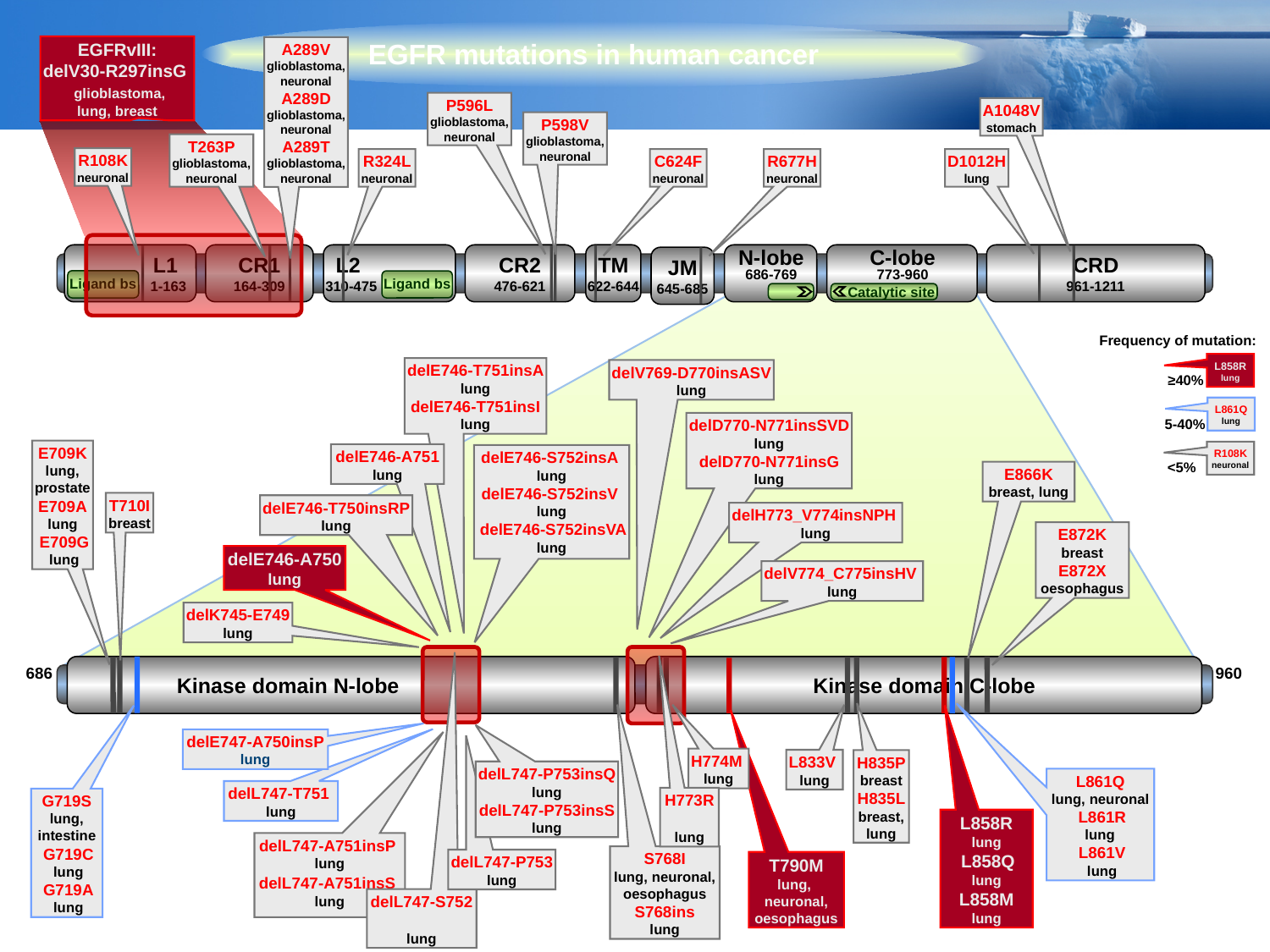

EGFR mutations in human cancer
EGFRvIII:
delV30-R297insG
 glioblastoma,
lung, breast
A289V
glioblastoma,
neuronal
A289D
glioblastoma,
neuronal
A289T
glioblastoma,
neuronal
P596L
glioblastoma,
neuronal
A1048V
stomach
P598V
glioblastoma,
neuronal

T263P
glioblastoma,
neuronal
R108K
neuronal
R324L
neuronal
C624F
neuronal
R677H
neuronal
D1012H
lung

L1
1-163
CR1
164-309
L2
310-475
CR2
476-621
TM
622-644
N-lobe
686-769
C-lobe
773-960
CRD
961-1211

JM
645-685

Ligand bs
Ligand bs

Catalytic site

Frequency of mutation:
L858R
lung
≥40%
L861Q
lung
5-40%
R108K
neuronal
<5%
delE746-T751insA
lung
delE746-T751insI
lung
delV769-D770insASV
lung
delD770-N771insSVD
lung
delD770-N771insG
lung
E709K
lung,
prostate
E709A
lung
 E709G
 lung
delE746-A751
lung
delE746-S752insA
lung
delE746-S752insV
lung
 delE746-S752insVA
lung

E866K
breast, lung
T710I
breast
delE746-T750insRP
lung
delH773_V774insNPH
lung
E872K
breast
E872X
oesophagus
delE746-A750
lung
delV774_C775insHV
lung
delK745-E749
lung

Kinase domain N-lobe
Kinase domain C-lobe

686
960

delE747-A750insP
lung
H774M
lung
L833V
lung
H835P
breast
H835L
breast,
lung
delL747-P753insQ
lung
delL747-P753insS
lung
L861Q
lung, neuronal
 L861R
 lung
 L861V
 lung
delL747-T751
lung
G719S
lung,
intestine
 G719C
 lung
 G719A
 lung
H773R
lung
L858R
lung
 L858Q
lung
L858M
lung
delL747-A751insP
lung
delL747-A751insS
lung

S768I
lung, neuronal, oesophagus
S768ins
lung
delL747-P753
lung
T790M
lung,
neuronal,
oesophagus
delL747-S752
lung